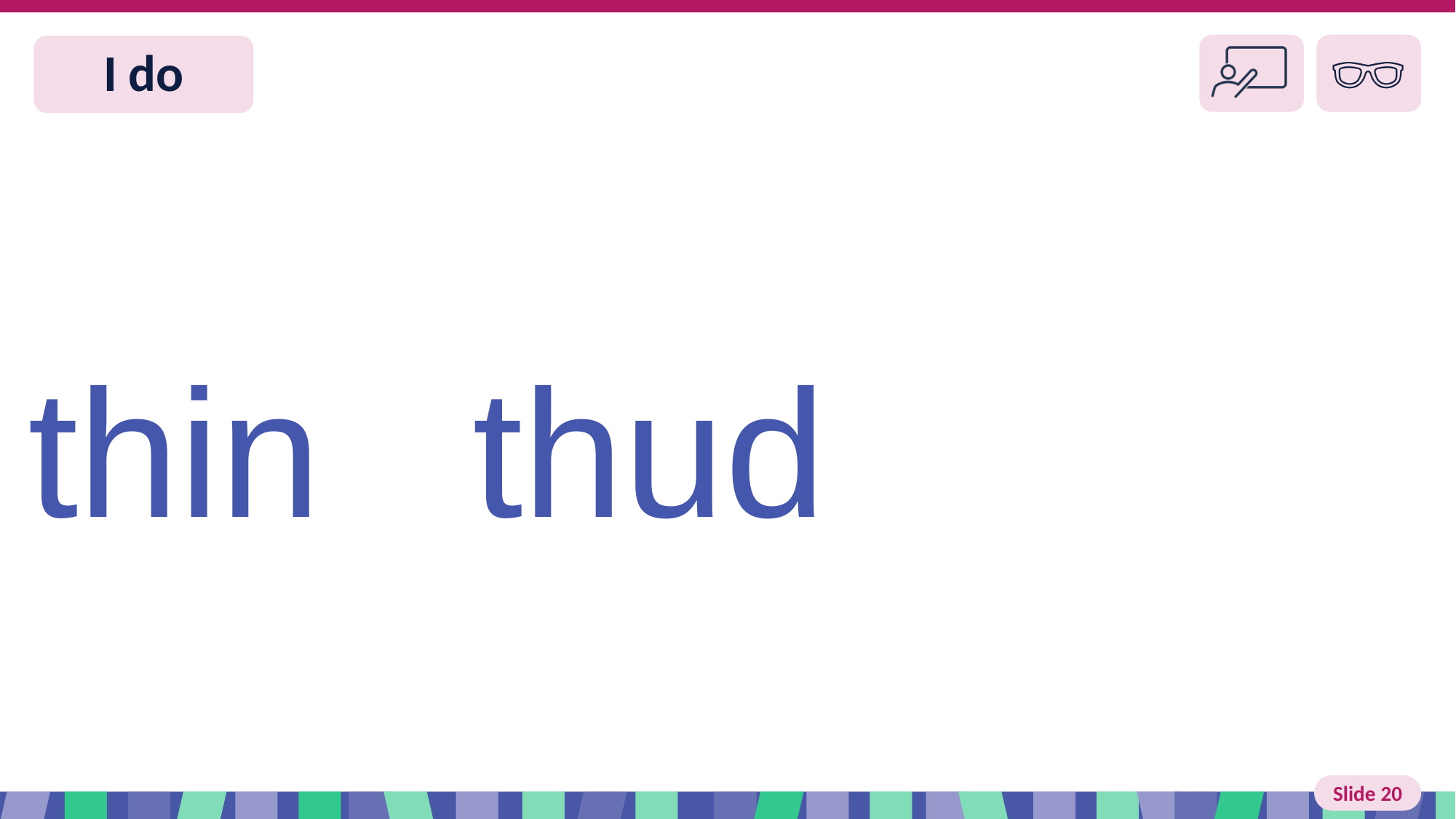

# Slide 20 I do
thin   thud